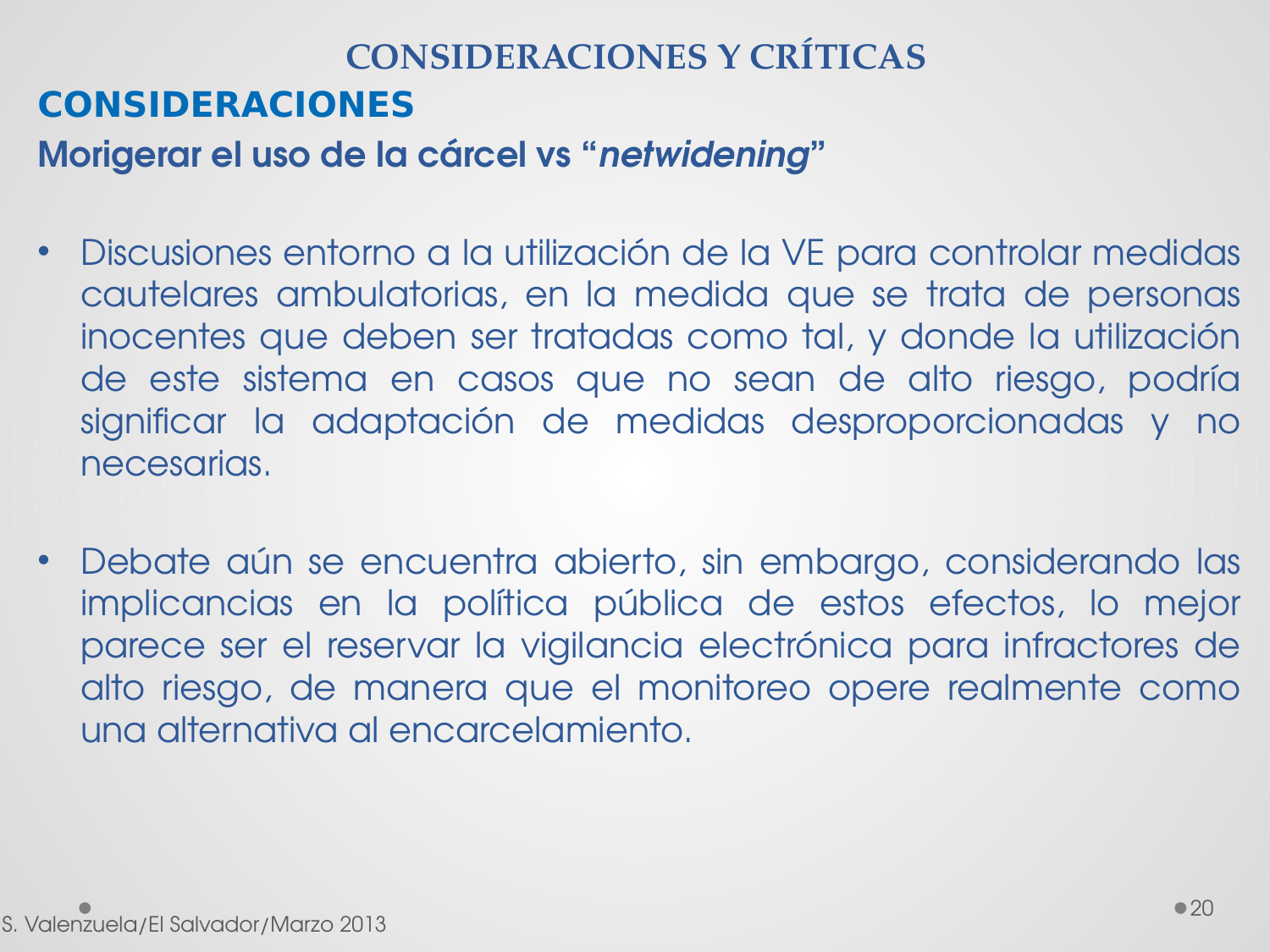

# CONSIDERACIONES Y CRÍTICAS
CONSIDERACIONES
Morigerar el uso de la cárcel vs “netwidening”

Discusiones entorno a la utilización de la VE para controlar medidas cautelares ambulatorias, en la medida que se trata de personas inocentes que deben ser tratadas como tal, y donde la utilización de este sistema en casos que no sean de alto riesgo, podría significar la adaptación de medidas desproporcionadas y no necesarias.

Debate aún se encuentra abierto, sin embargo, considerando las implicancias en la política pública de estos efectos, lo mejor parece ser el reservar la vigilancia electrónica para infractores de alto riesgo, de manera que el monitoreo opere realmente como una alternativa al encarcelamiento.

20
S. Valenzuela/El Salvador/Marzo 2013